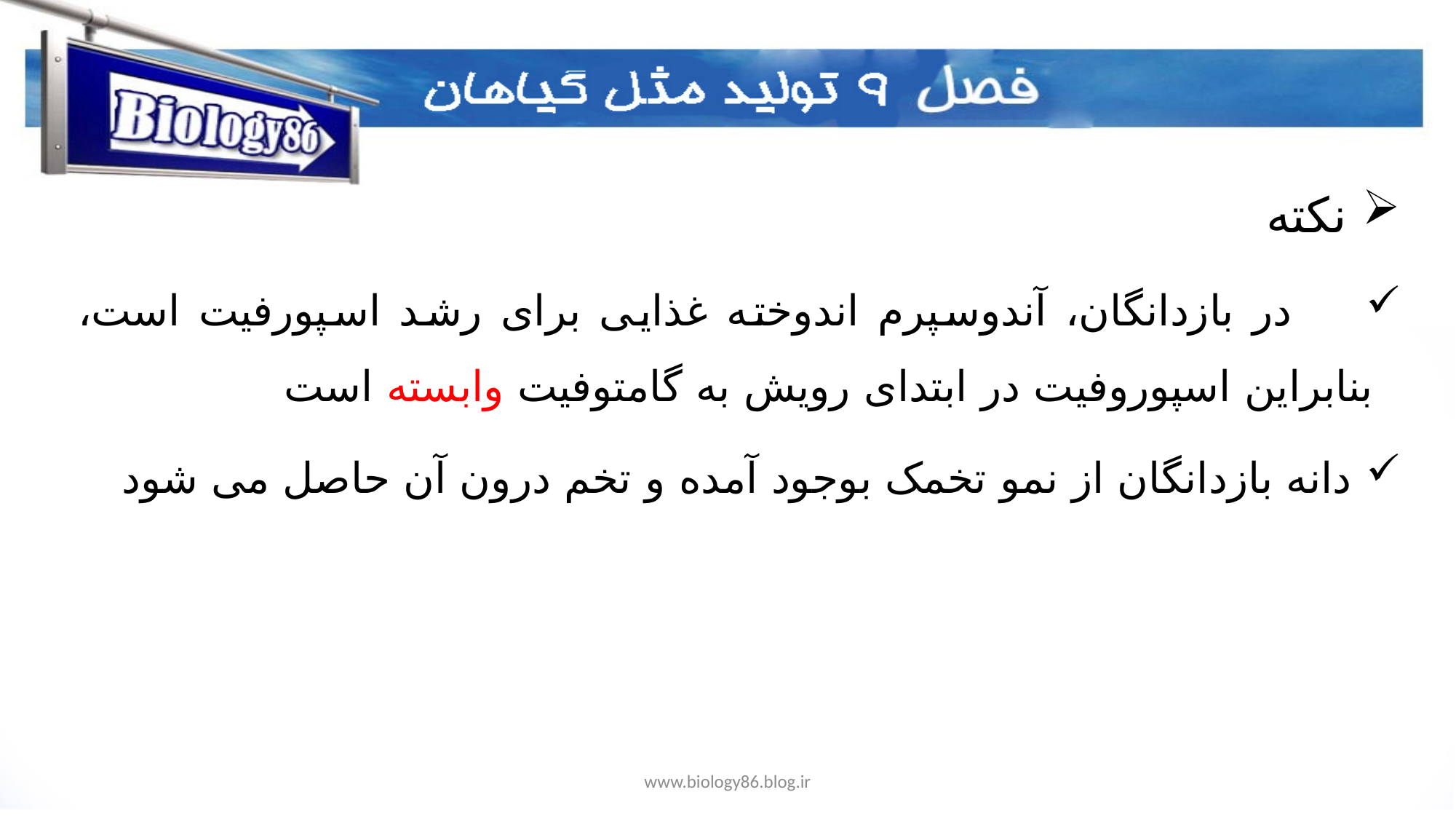

نکته
    در بازدانگان، آندوسپرم اندوخته غذایی برای رشد اسپورفیت است، بنابراین اسپوروفیت در ابتدای رویش به گامتوفیت وابسته است
 دانه بازدانگان از نمو تخمک بوجود آمده و تخم درون آن حاصل می شود

www.biology86.blog.ir